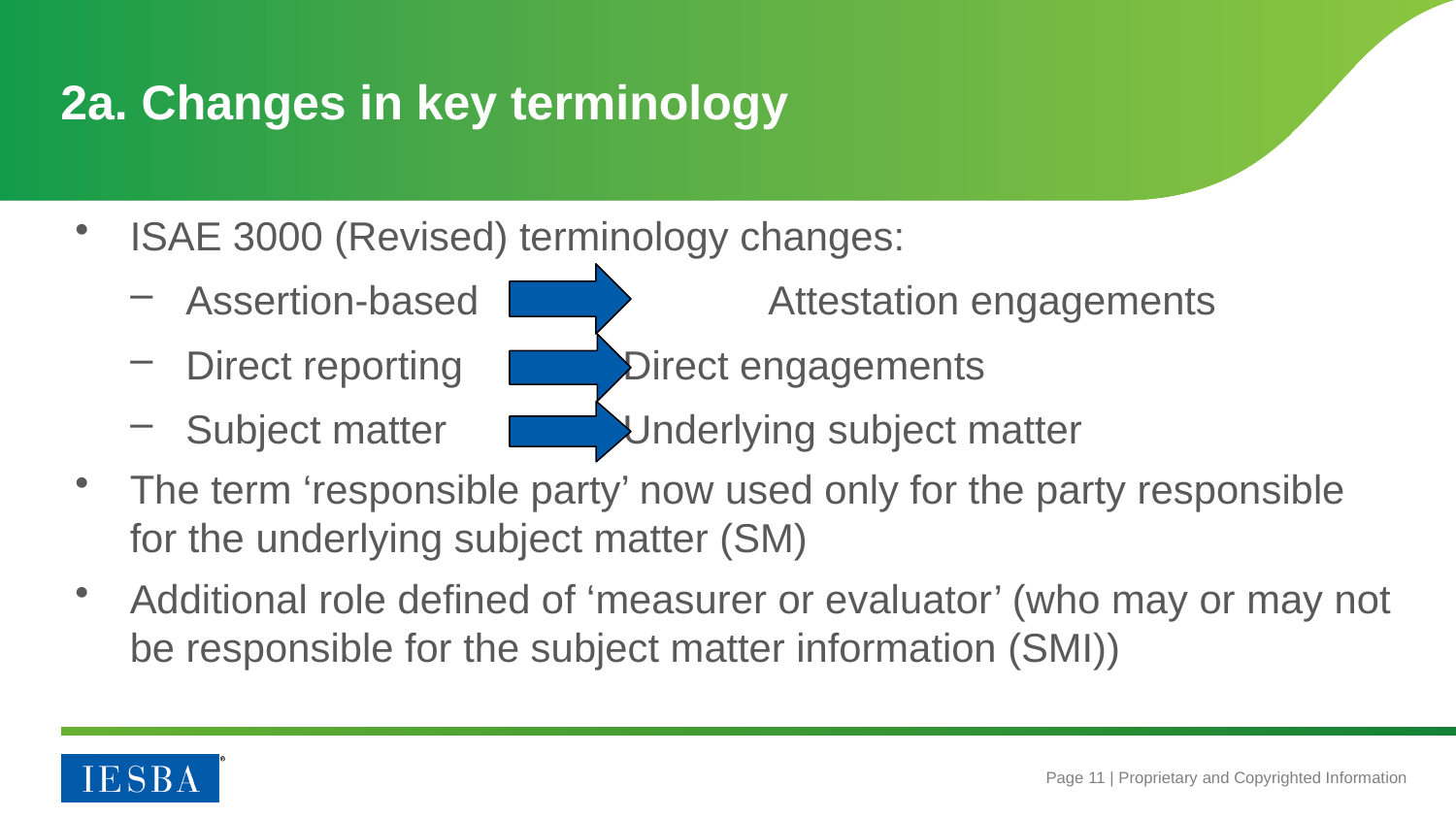

# 2a. Changes in key terminology
ISAE 3000 (Revised) terminology changes:
Assertion-based 		Attestation engagements
Direct reporting		Direct engagements
Subject matter		Underlying subject matter
The term ‘responsible party’ now used only for the party responsible for the underlying subject matter (SM)
Additional role defined of ‘measurer or evaluator’ (who may or may not be responsible for the subject matter information (SMI))